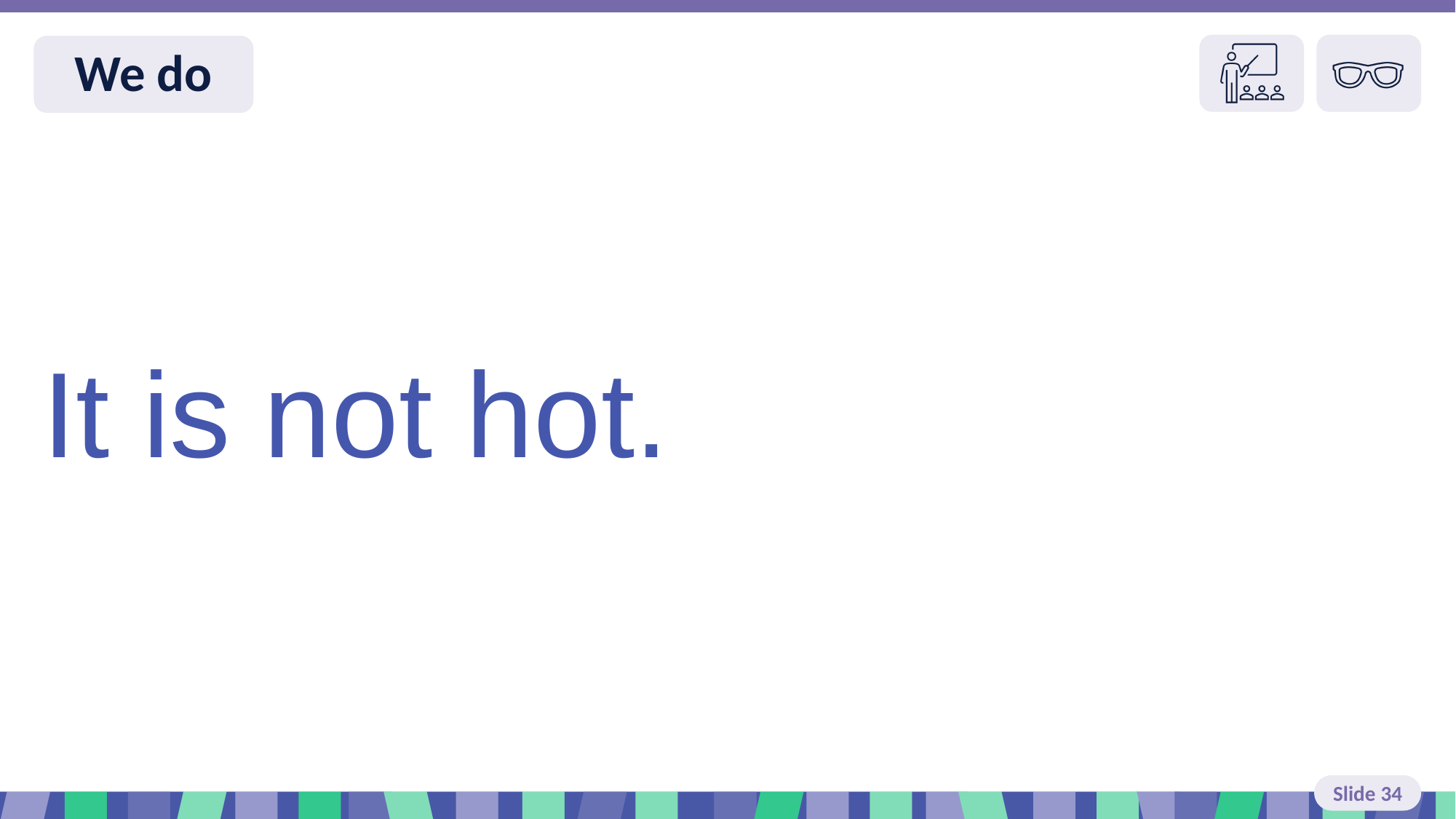

Slide 34 I do read
It is not hot.